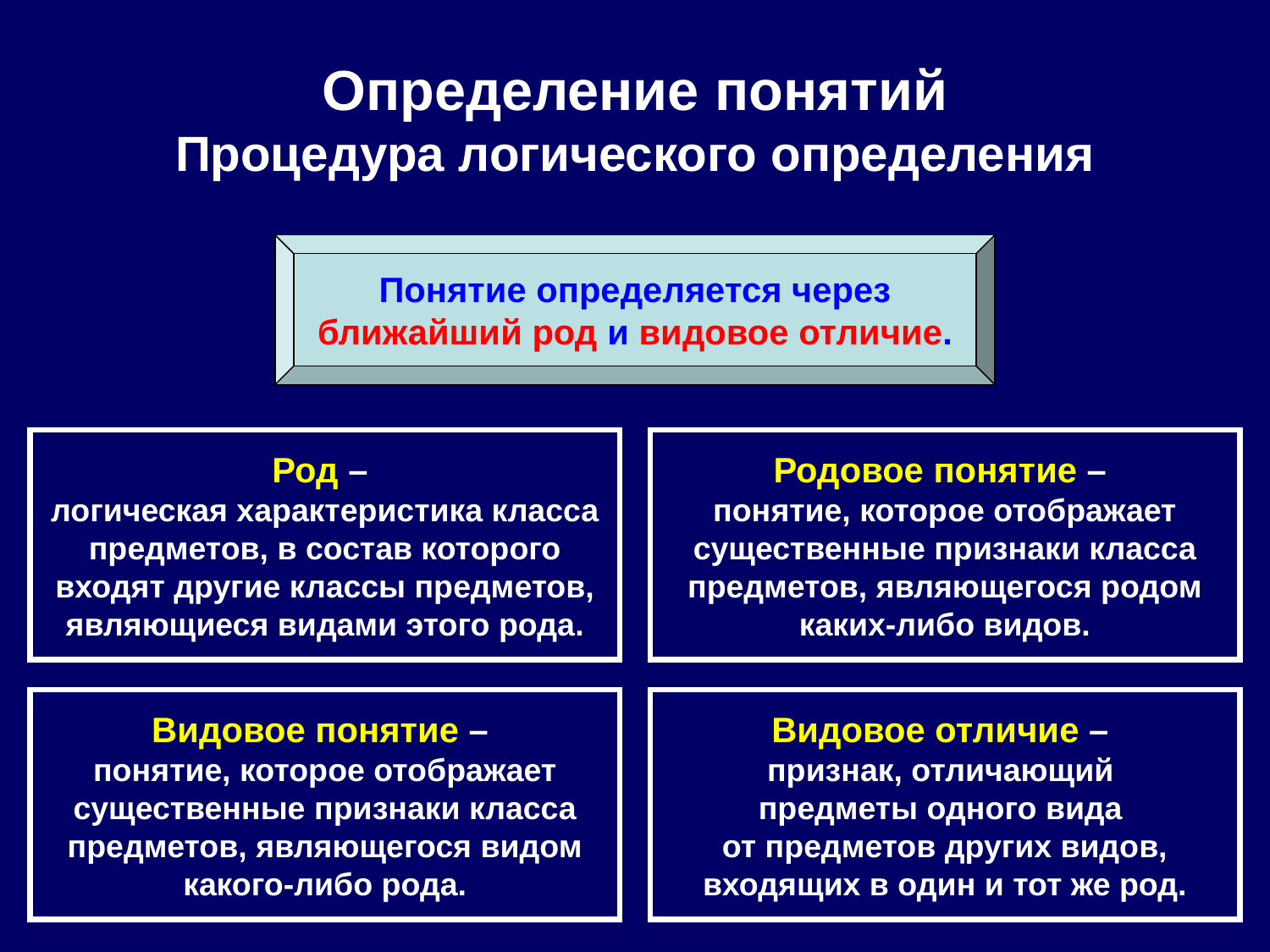

# Определение понятий Процедура логического определения
Понятие определяется через ближайший род и видовое отличие.
Род –
логическая характеристика класса предметов, в состав которого входят другие классы предметов, являющиеся видами этого рода.
Родовое понятие –
понятие, которое отображает существенные признаки класса предметов, являющегося родом каких-либо видов.
Видовое понятие –
понятие, которое отображает существенные признаки класса предметов, являющегося видом какого-либо рода.
Видовое отличие –
признак, отличающий
предметы одного вида
от предметов других видов, входящих в один и тот же род.